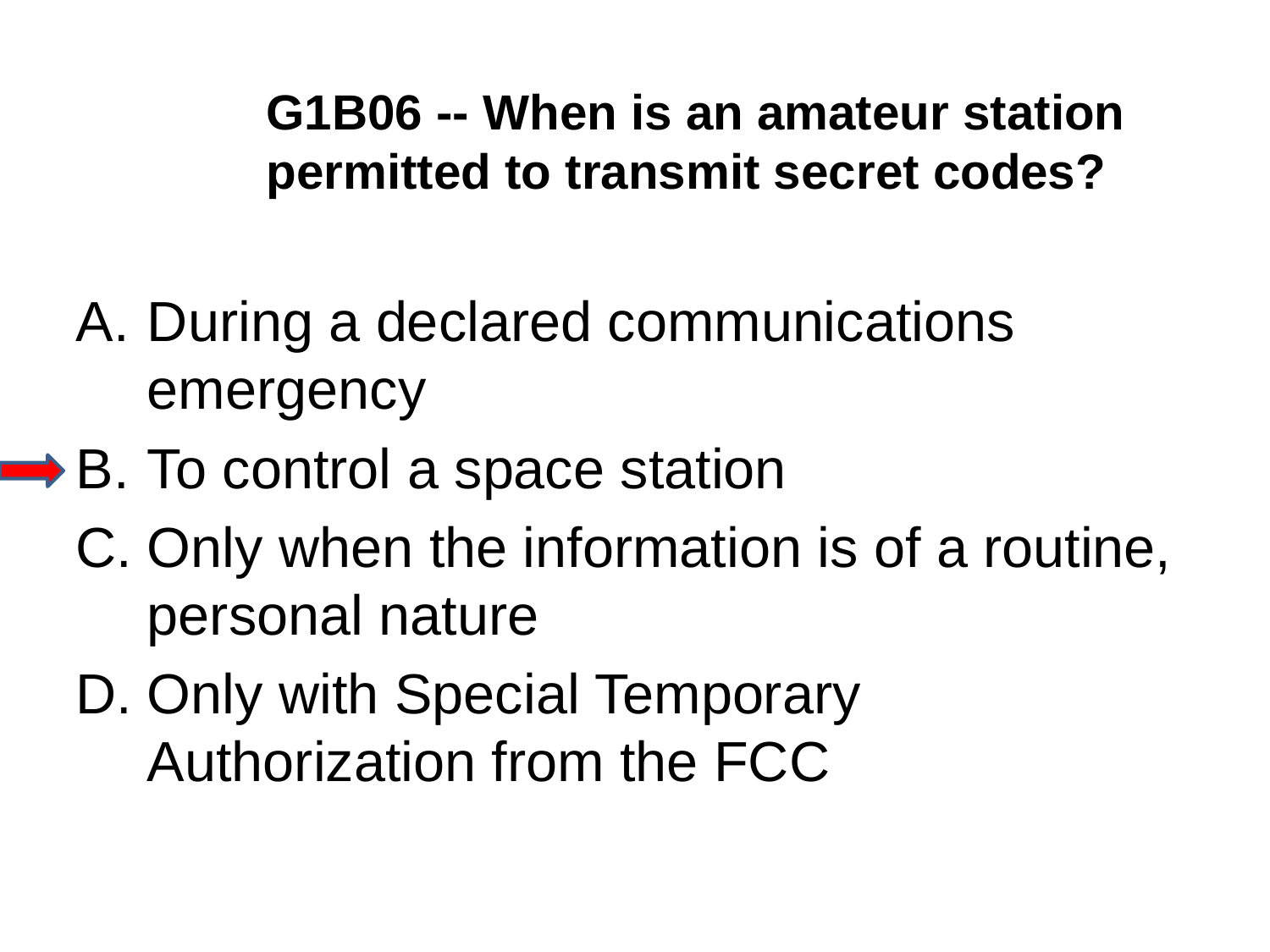

G1B06 -- When is an amateur station permitted to transmit secret codes?
A.	During a declared communications emergency
B.	To control a space station
C.	Only when the information is of a routine, personal nature
D.	Only with Special Temporary Authorization from the FCC